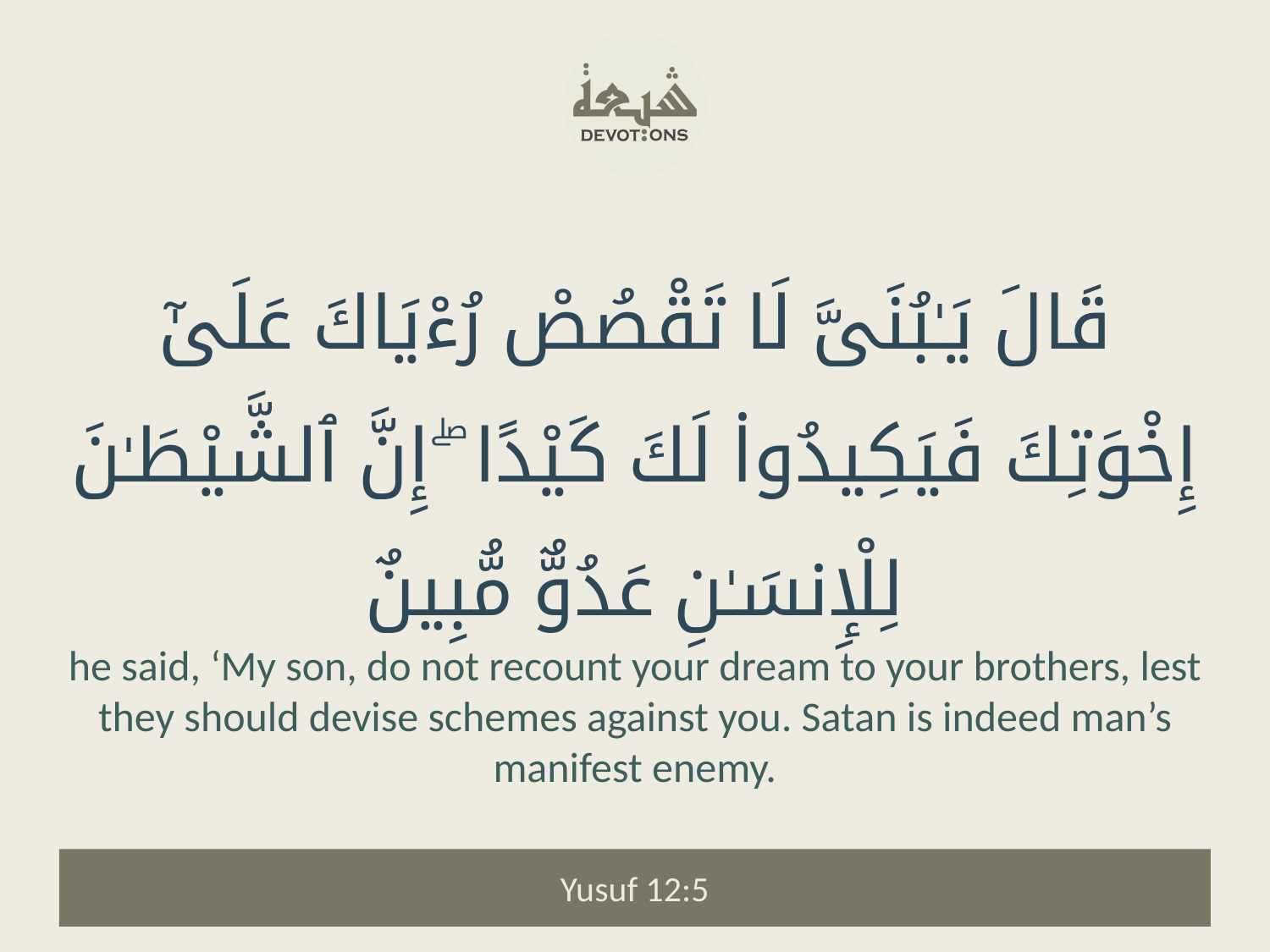

قَالَ يَـٰبُنَىَّ لَا تَقْصُصْ رُءْيَاكَ عَلَىٰٓ إِخْوَتِكَ فَيَكِيدُوا۟ لَكَ كَيْدًا ۖ إِنَّ ٱلشَّيْطَـٰنَ لِلْإِنسَـٰنِ عَدُوٌّ مُّبِينٌ
he said, ‘My son, do not recount your dream to your brothers, lest they should devise schemes against you. Satan is indeed man’s manifest enemy.
Yusuf 12:5